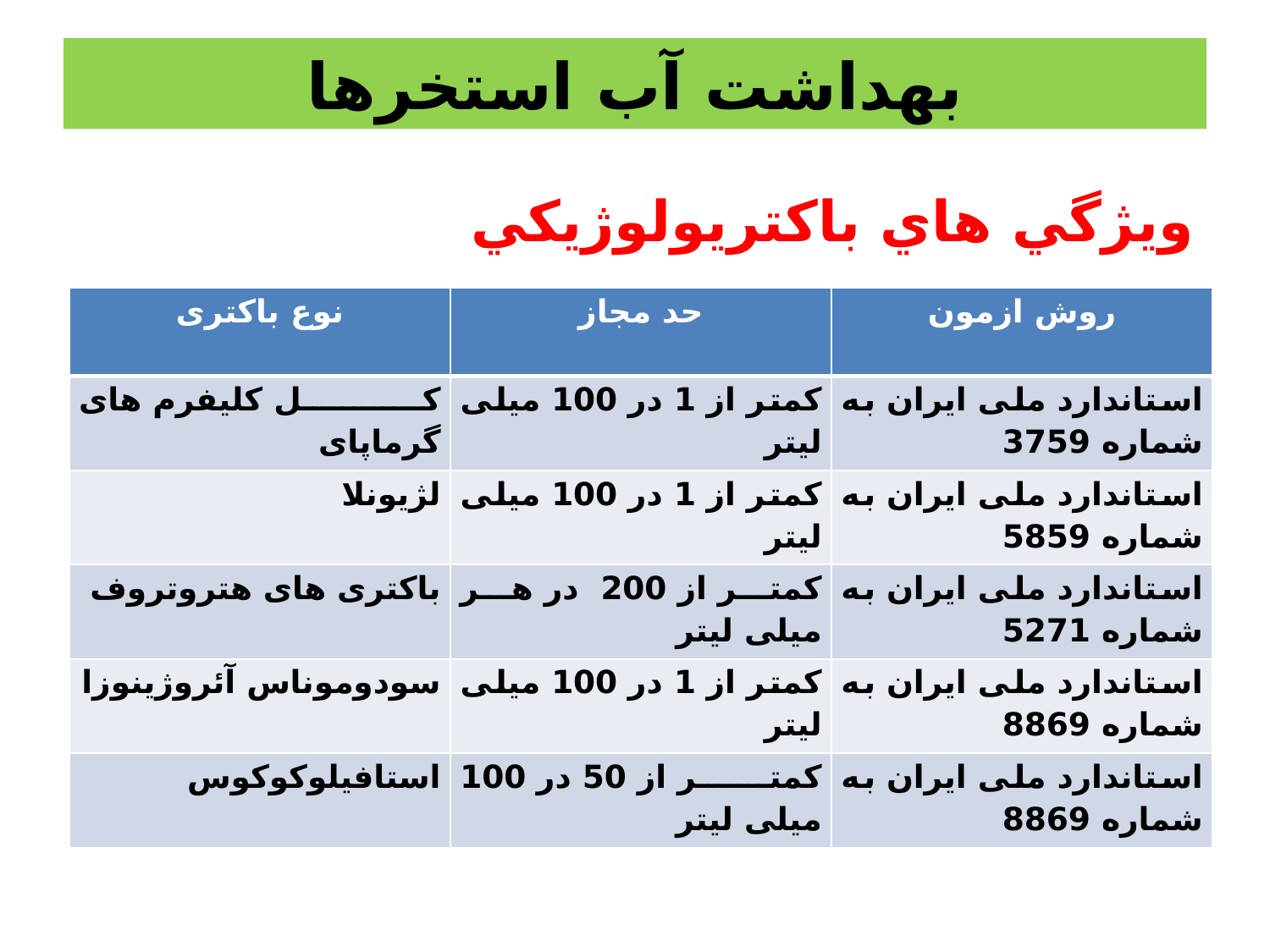

# بهداشت آب استخرها
ويژگي هاي باكتريولوژيكي
| نوع باکتری | حد مجاز | روش ازمون |
| --- | --- | --- |
| کل کلیفرم های گرماپای | کمتر از 1 در 100 میلی لیتر | استاندارد ملی ایران به شماره 3759 |
| لژیونلا | کمتر از 1 در 100 میلی لیتر | استاندارد ملی ایران به شماره 5859 |
| باکتری های هتروتروف | کمتر از 200 در هر میلی لیتر | استاندارد ملی ایران به شماره 5271 |
| سودوموناس آئروژينوزا | کمتر از 1 در 100 میلی لیتر | استاندارد ملی ایران به شماره 8869 |
| استافیلوکوکوس | کمتر از 50 در 100 میلی لیتر | استاندارد ملی ایران به شماره 8869 |